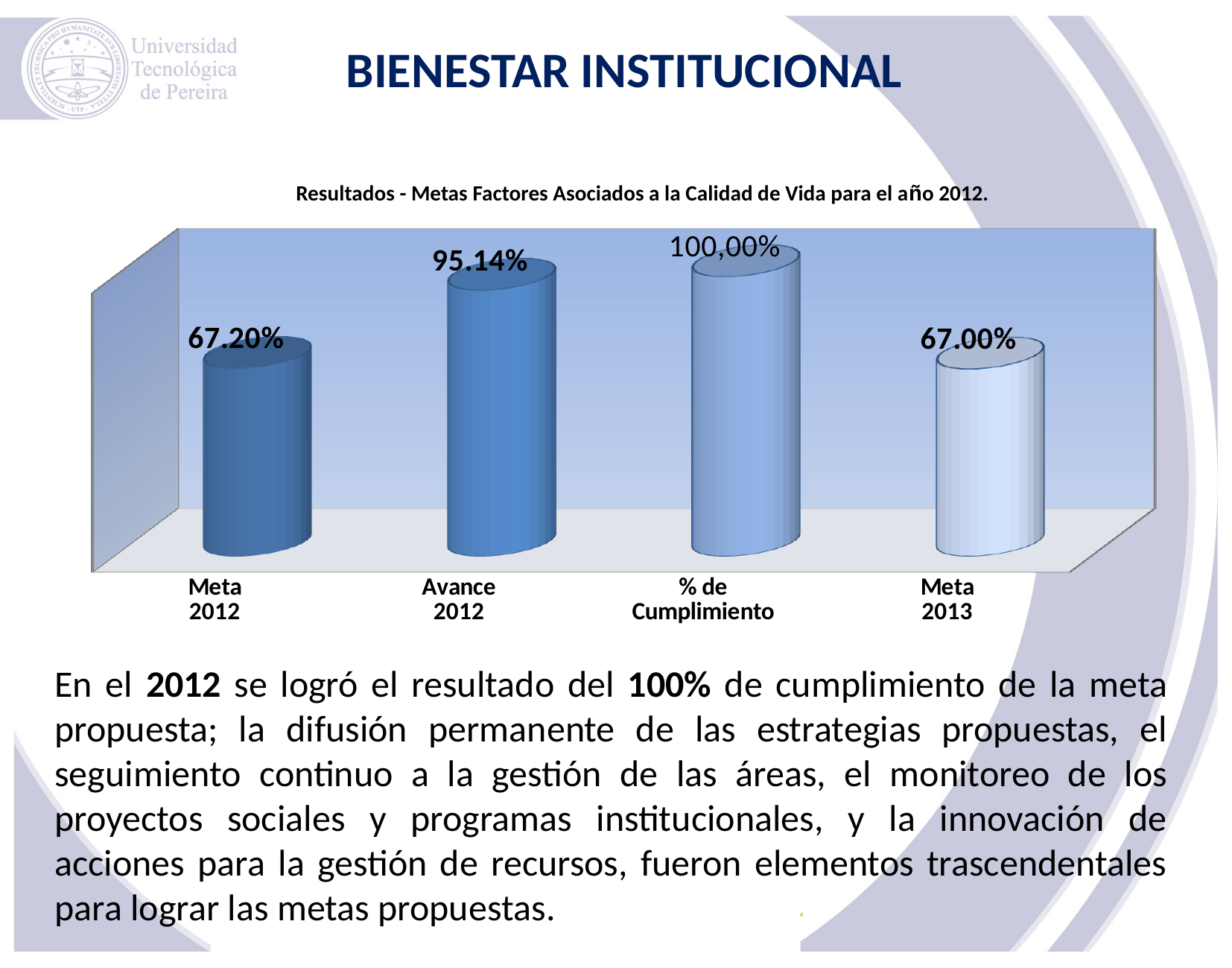

BIENESTAR INSTITUCIONAL
Resultados - Metas Factores Asociados a la Calidad de Vida para el año 2012.

[unsupported chart]

En el 2012 se logró el resultado del 100% de cumplimiento de la meta propuesta; la difusión permanente de las estrategias propuestas, el seguimiento continuo a la gestión de las áreas, el monitoreo de los proyectos sociales y programas institucionales, y la innovación de acciones para la gestión de recursos, fueron elementos trascendentales para lograr las metas propuestas.